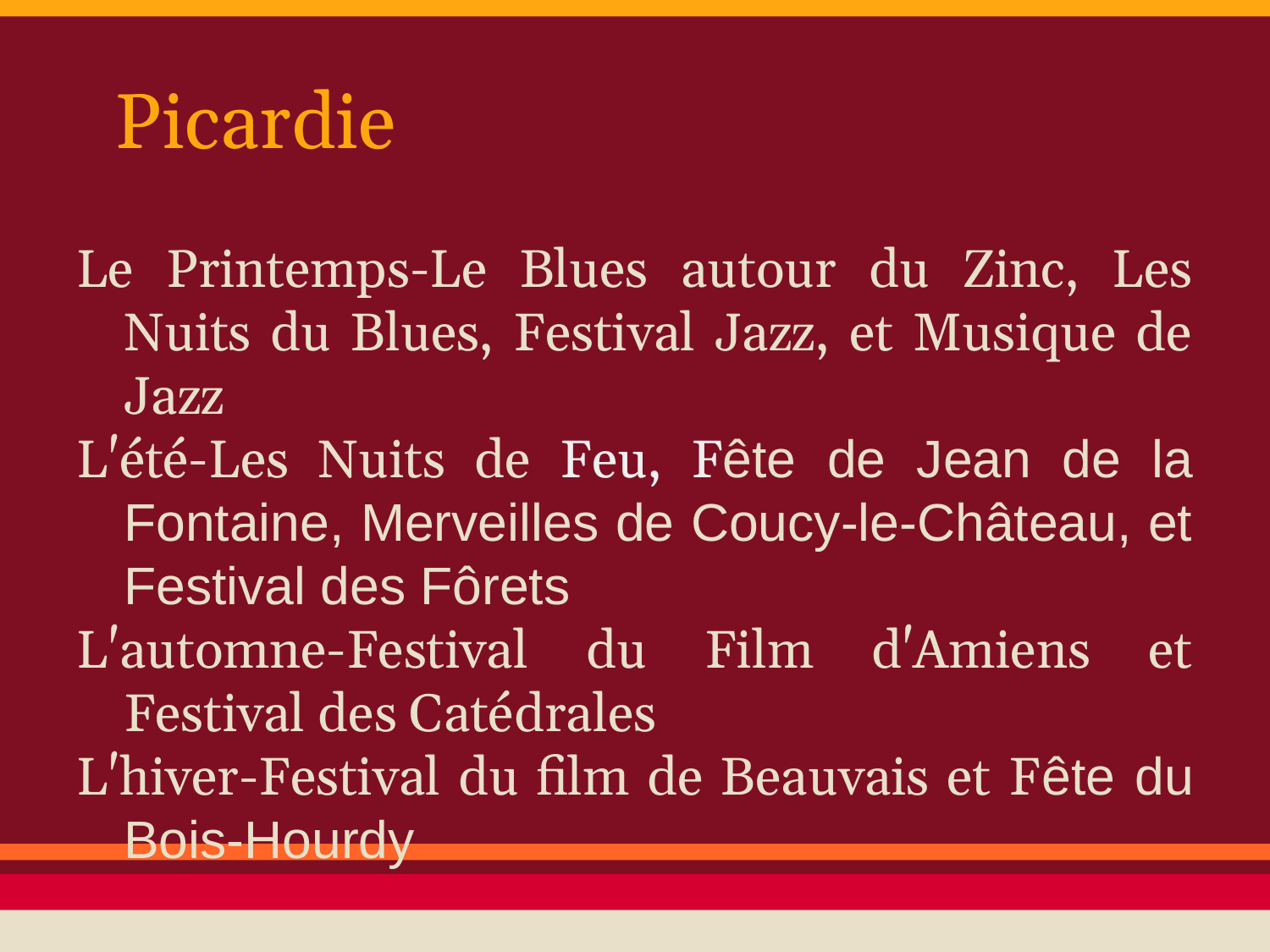

# Picardie
Le Printemps-Le Blues autour du Zinc, Les Nuits du Blues, Festival Jazz, et Musique de Jazz
L'été-Les Nuits de Feu, Fête de Jean de la Fontaine, Merveilles de Coucy-le-Château, et Festival des Fôrets
L'automne-Festival du Film d'Amiens et Festival des Catédrales
L'hiver-Festival du film de Beauvais et Fête du Bois-Hourdy